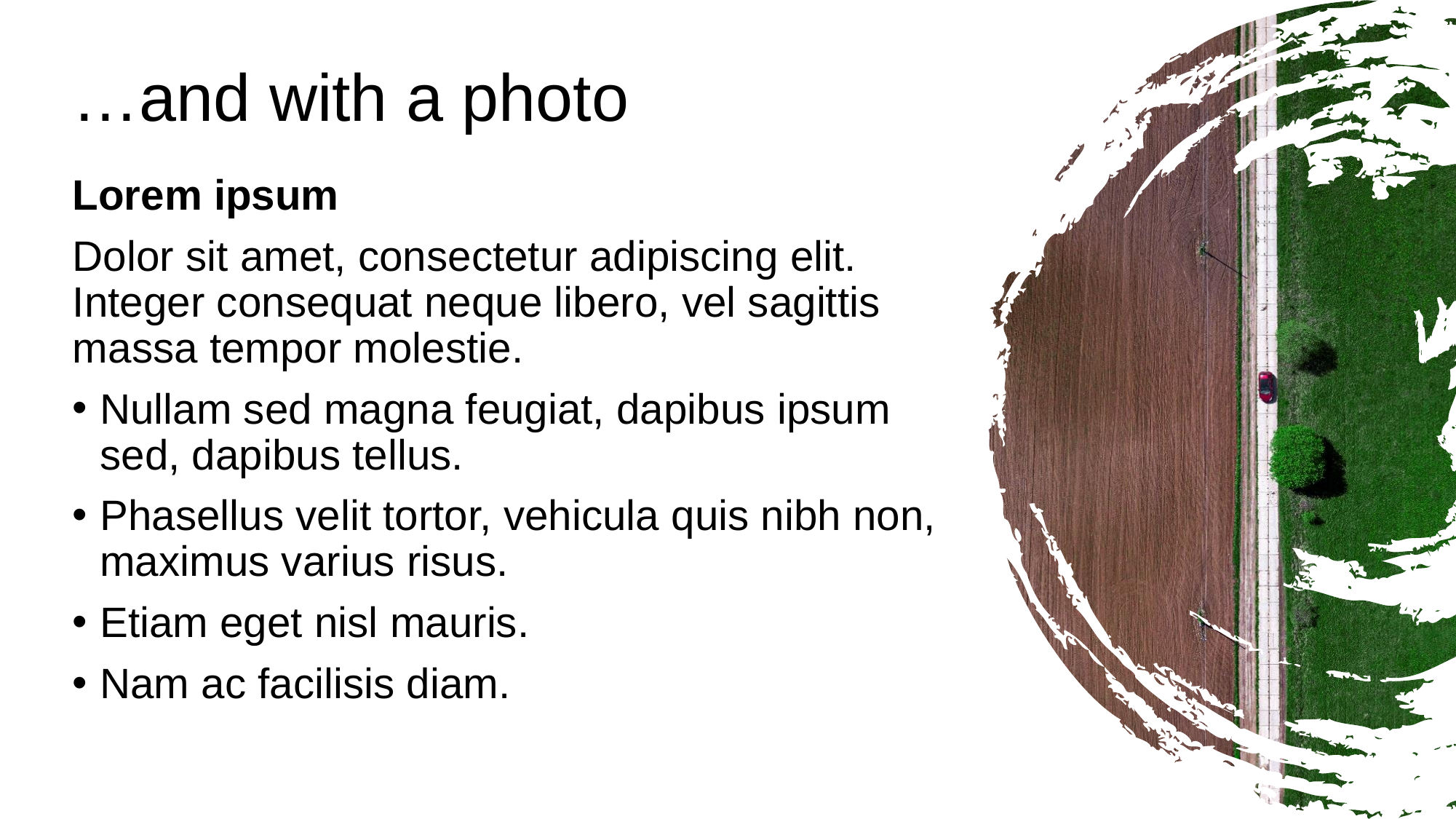

# …and with a photo
Lorem ipsum
Dolor sit amet, consectetur adipiscing elit. Integer consequat neque libero, vel sagittis massa tempor molestie.
Nullam sed magna feugiat, dapibus ipsum sed, dapibus tellus.
Phasellus velit tortor, vehicula quis nibh non, maximus varius risus.
Etiam eget nisl mauris.
Nam ac facilisis diam.